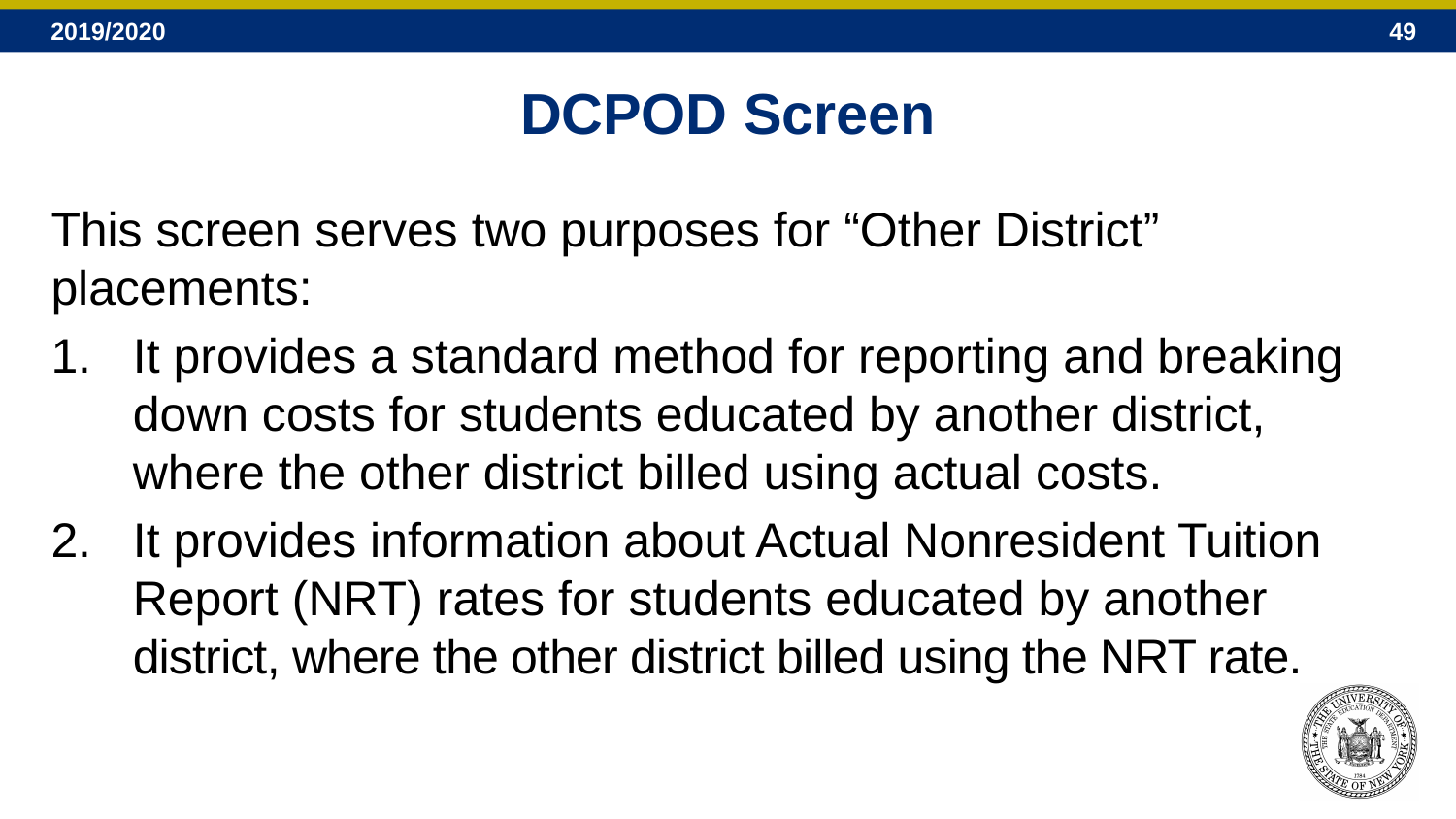

# DCPOD Screen
This screen serves two purposes for “Other District” placements:
It provides a standard method for reporting and breaking down costs for students educated by another district, where the other district billed using actual costs.
It provides information about Actual Nonresident Tuition Report (NRT) rates for students educated by another district, where the other district billed using the NRT rate.